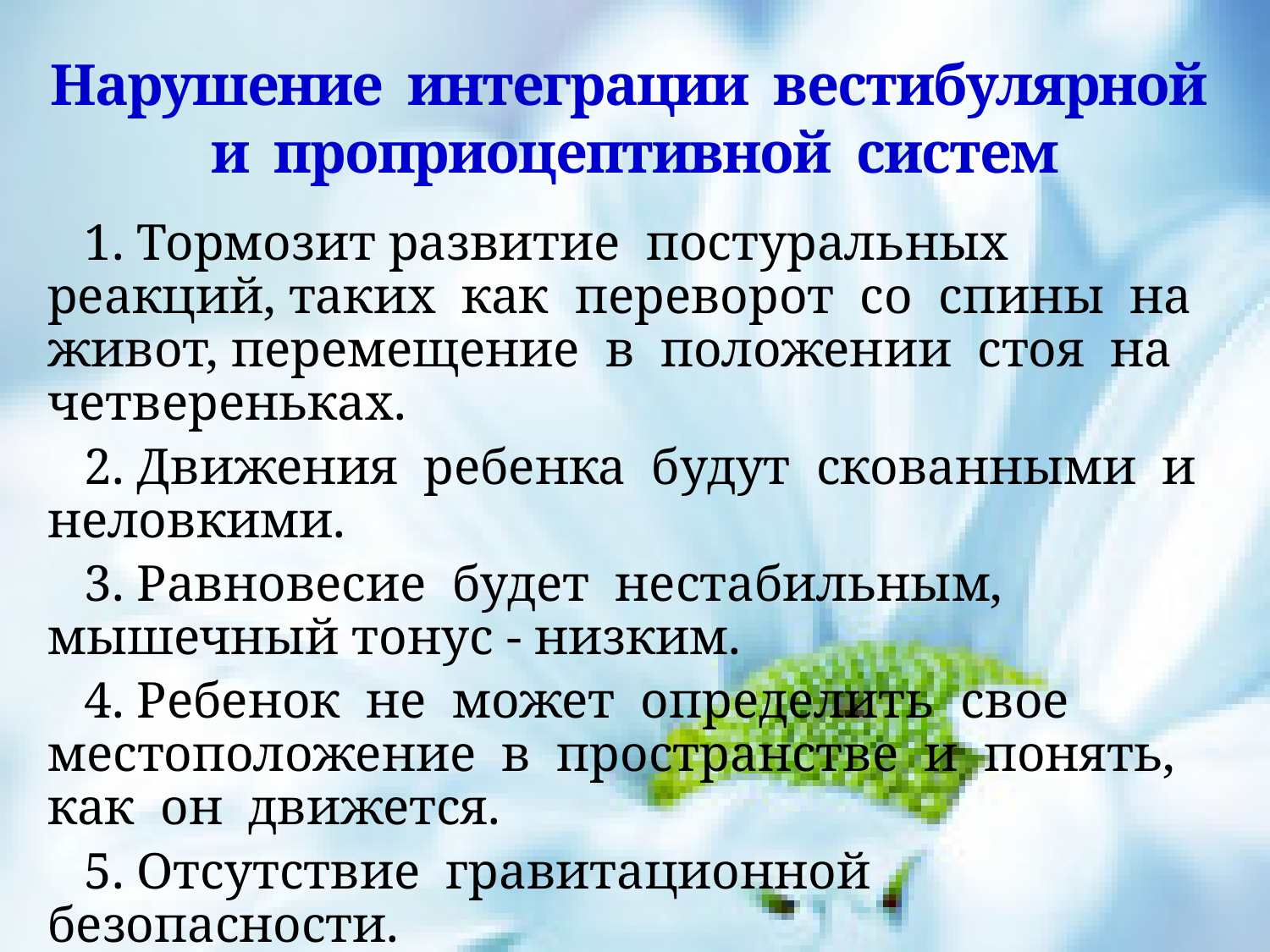

# Нарушение  интеграции  вестибулярной  и  проприоцептивной  систем
1. Тормозит развитие  постуральных  реакций, таких  как  переворот  со  спины  на  живот, перемещение  в  положении  стоя  на  четвереньках.
2. Движения  ребенка  будут  скованными  и  неловкими.
3. Равновесие  будет  нестабильным, мышечный тонус - низким.
4. Ребенок  не  может  определить  свое  местоположение  в  пространстве  и  понять, как  он  движется.
5. Отсутствие  гравитационной  безопасности.